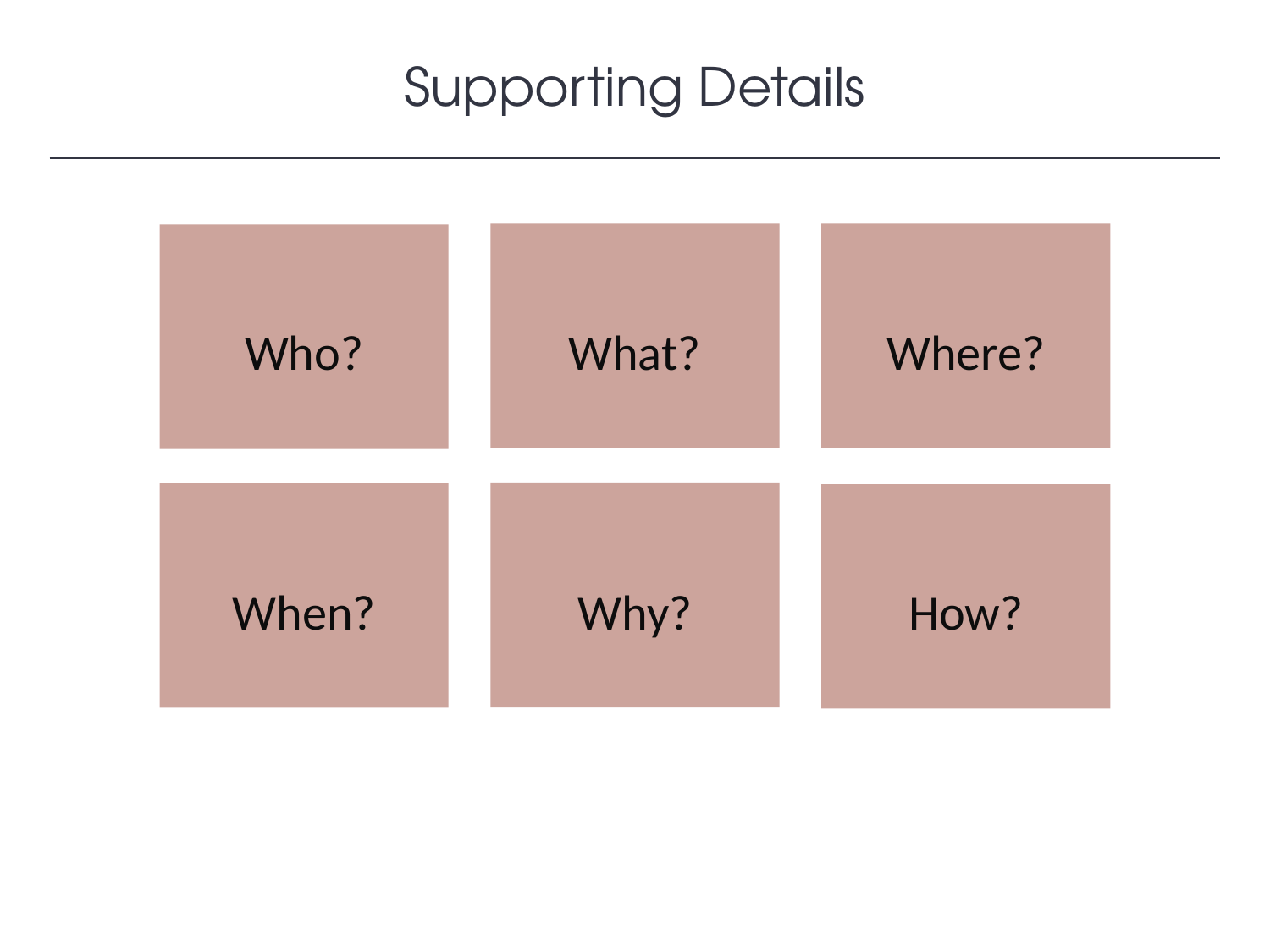

Supporting Details
HAWKES LEARNING

What?

Where?

Who?

Why?

When?

How?